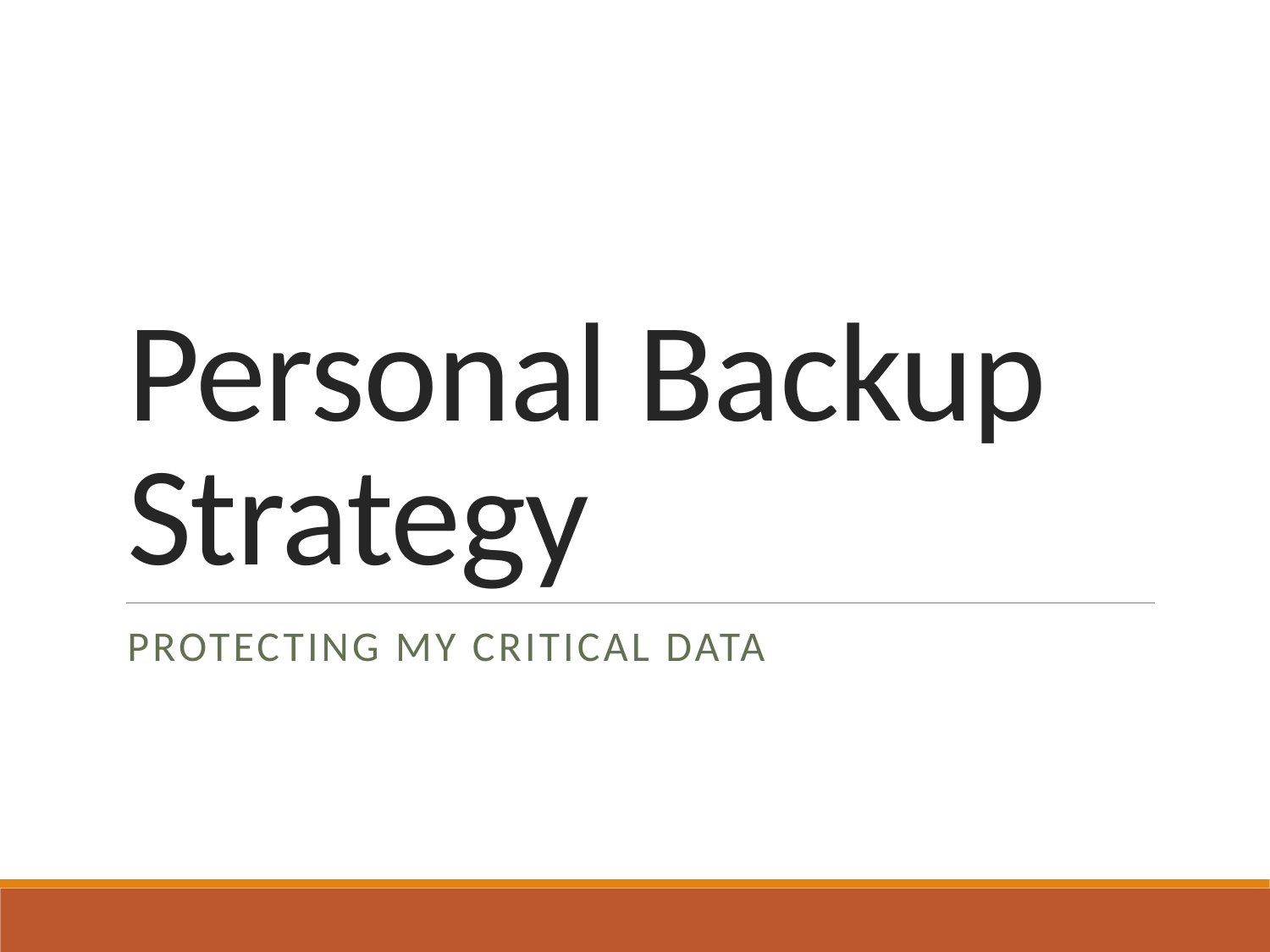

# Personal Backup Strategy
Protecting My Critical Data